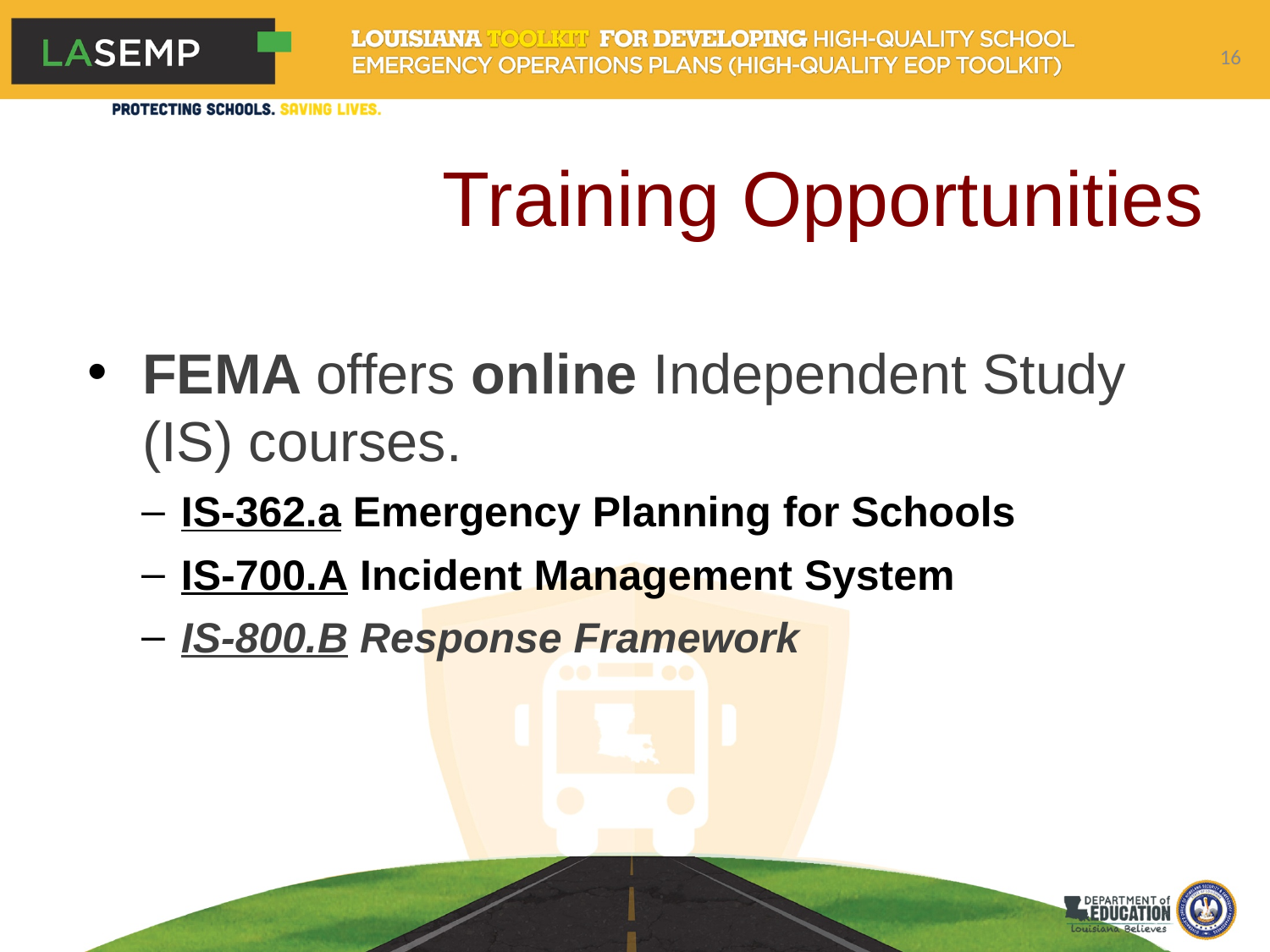

16
# Training Opportunities
FEMA offers online Independent Study (IS) courses.
IS-362.a Emergency Planning for Schools
IS-700.A Incident Management System
IS-800.B Response Framework